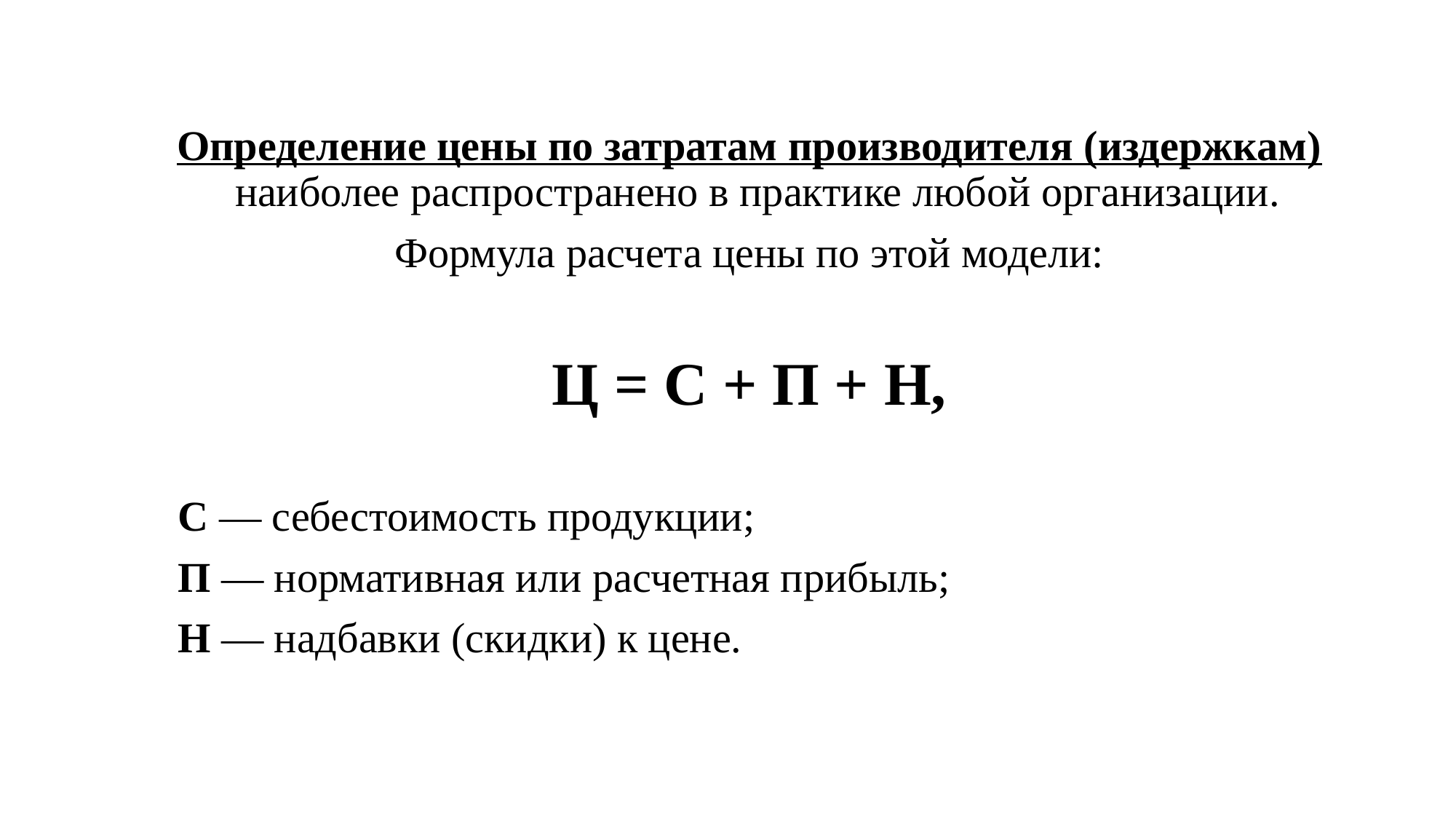

Определение цены по затратам производителя (издержкам) наиболее распространено в практике любой организации.
Формула расчета цены по этой модели:

Ц = С + П + Н,

   С — себестоимость продукции;
   П — нормативная или расчетная прибыль;
   Н — надбавки (скидки) к цене.
48